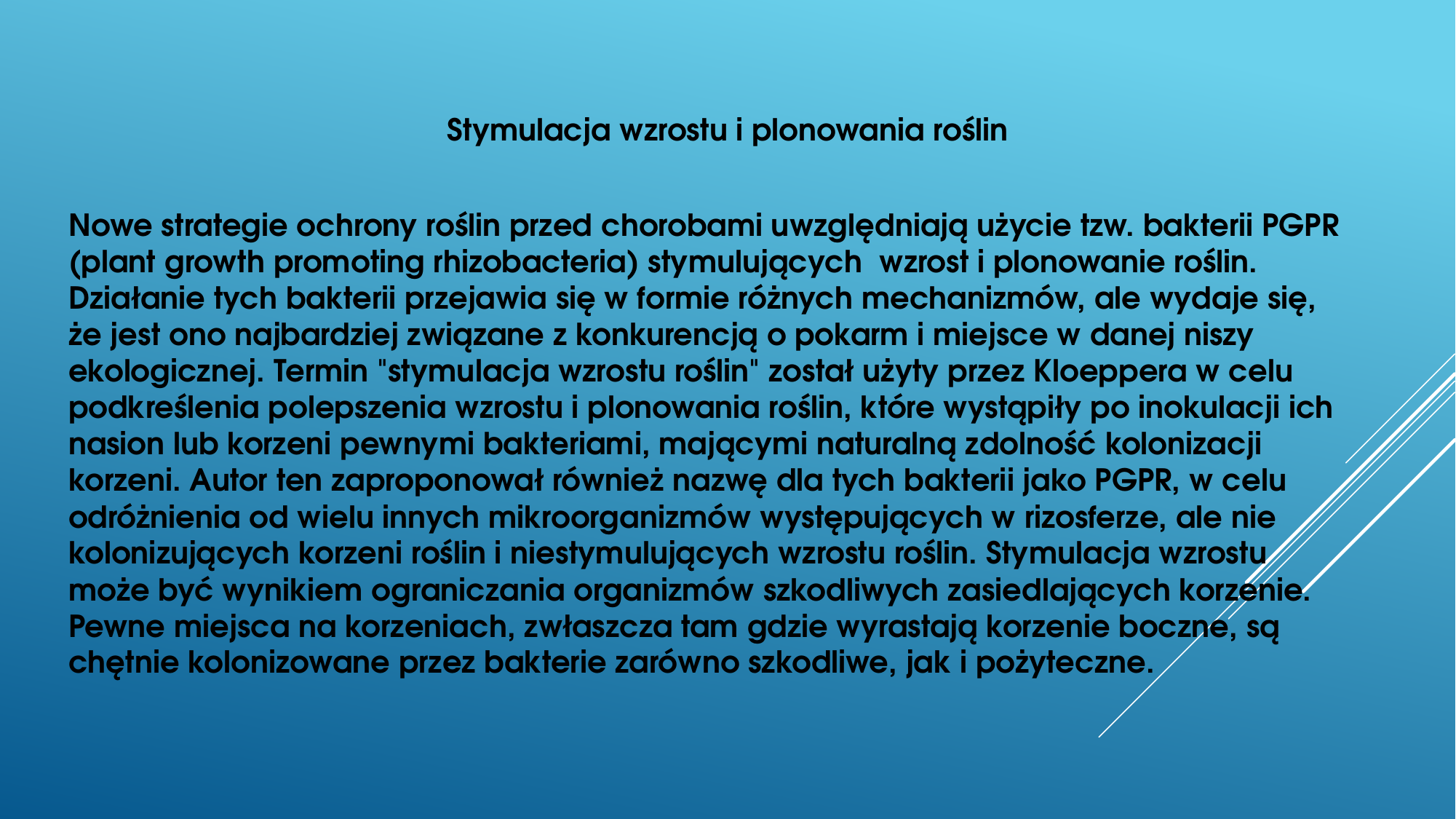

Stymulacja wzrostu i plonowania roślin
Nowe strategie ochrony roślin przed chorobami uwzględniają użycie tzw. bakterii PGPR (plant growth promoting rhizobacteria) stymulujących  wzrost i plonowanie roślin. Działanie tych bakterii przejawia się w formie różnych mechanizmów, ale wydaje się, że jest ono najbardziej związane z konkurencją o pokarm i miejsce w danej niszy ekologicznej. Termin "stymulacja wzrostu roślin" został użyty przez Kloeppera w celu podkreślenia polepszenia wzrostu i plonowania roślin, które wystąpiły po inokulacji ich nasion lub korzeni pewnymi bakteriami, mającymi naturalną zdolność kolonizacji korzeni. Autor ten zaproponował również nazwę dla tych bakterii jako PGPR, w celu odróżnienia od wielu innych mikroorganizmów występujących w rizosferze, ale nie kolonizujących korzeni roślin i niestymulujących wzrostu roślin. Stymulacja wzrostu może być wynikiem ograniczania organizmów szkodliwych zasiedlających korzenie. Pewne miejsca na korzeniach, zwłaszcza tam gdzie wyrastają korzenie boczne, są chętnie kolonizowane przez bakterie zarówno szkodliwe, jak i pożyteczne.